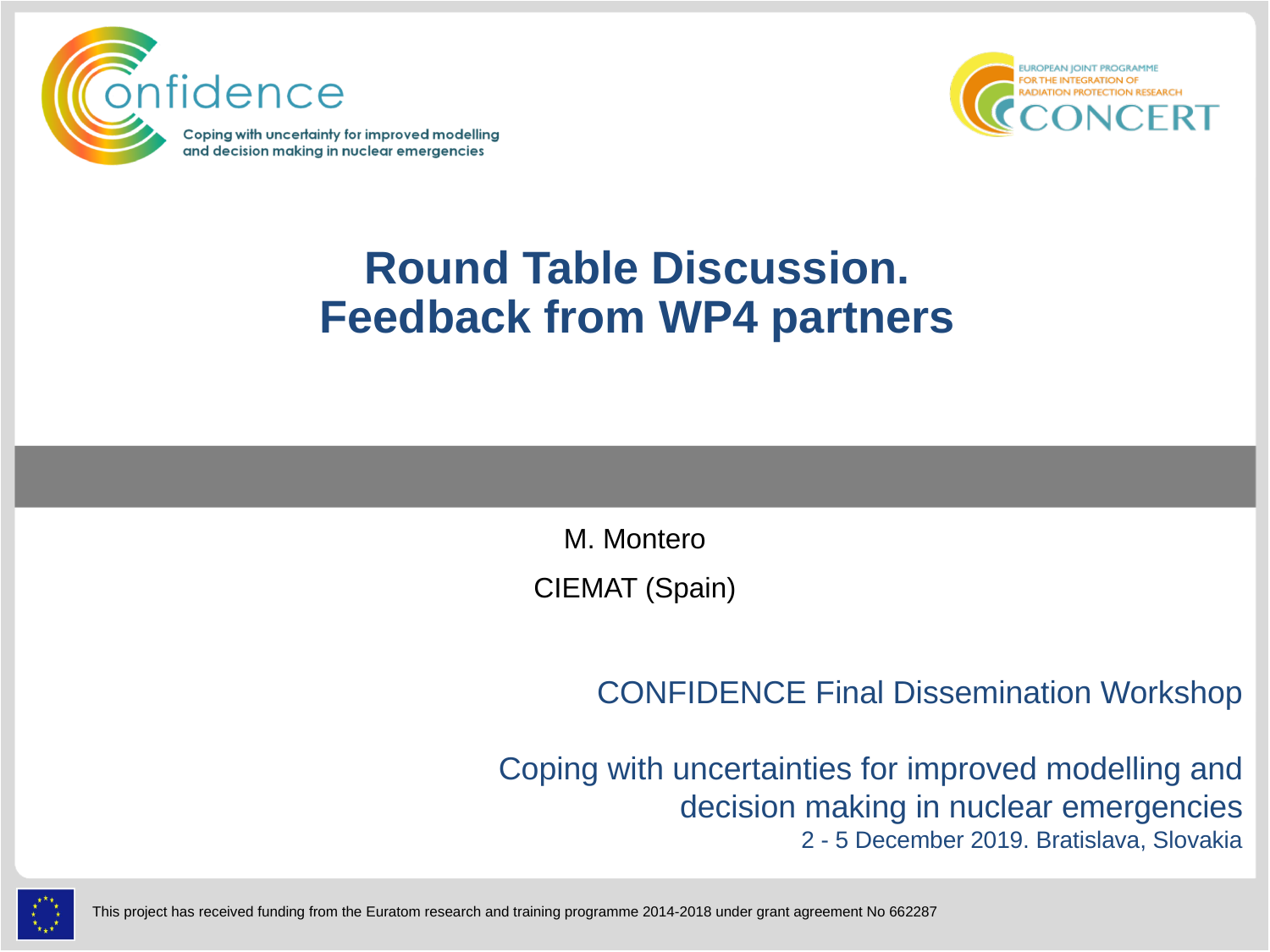

# Round Table Discussion. Feedback from WP4 partners
M. Montero
CIEMAT (Spain)